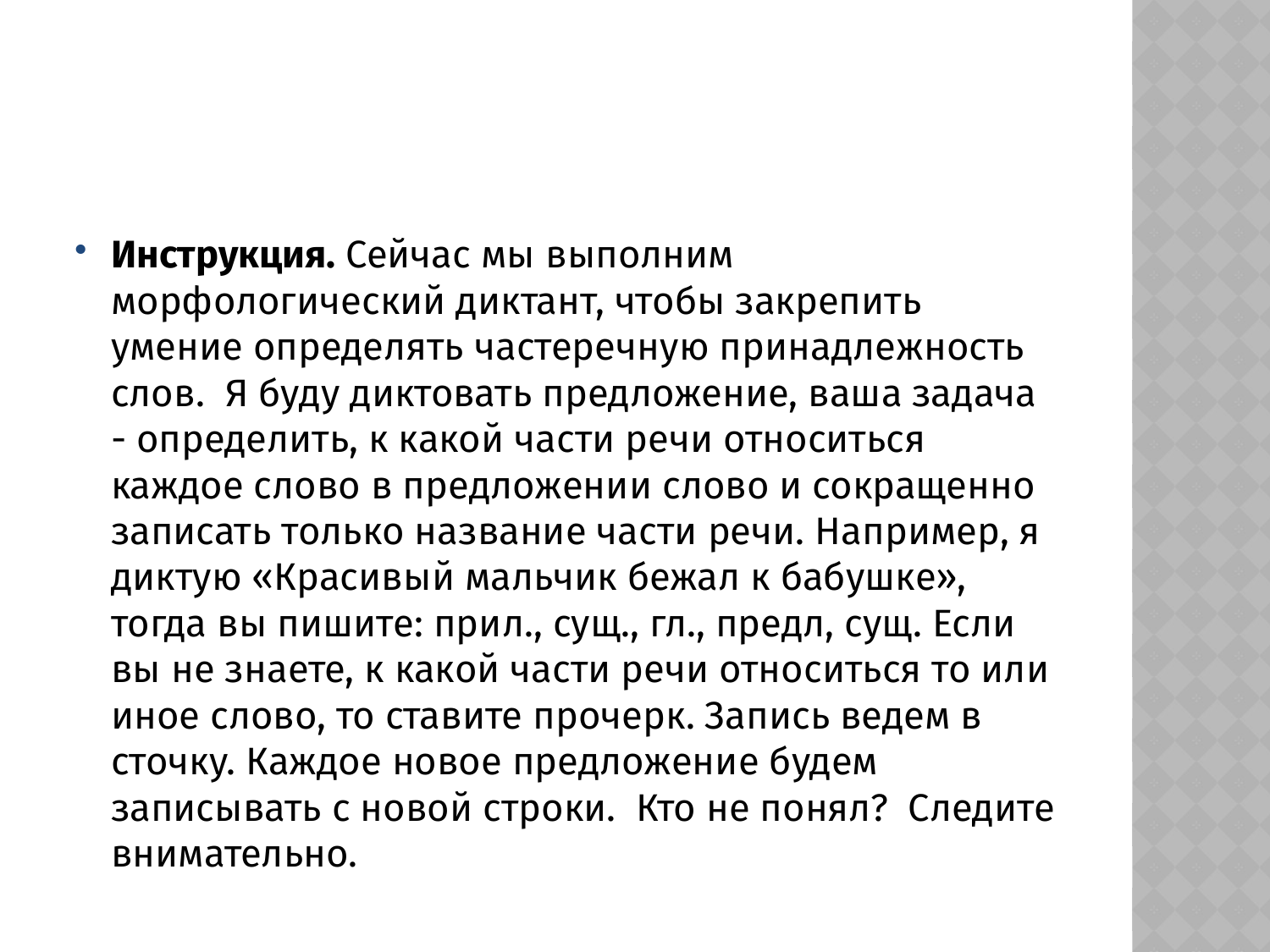

#
Инструкция. Сейчас мы выполним морфологический диктант, чтобы закрепить умение определять частеречную принадлежность слов.  Я буду диктовать предложение, ваша задача - определить, к какой части речи относиться каждое слово в предложении слово и сокращенно записать только название части речи. Например, я диктую «Красивый мальчик бежал к бабушке», тогда вы пишите: прил., сущ., гл., предл, сущ. Если вы не знаете, к какой части речи относиться то или иное слово, то ставите прочерк. Запись ведем в сточку. Каждое новое предложение будем записывать с новой строки.  Кто не понял?  Следите внимательно.